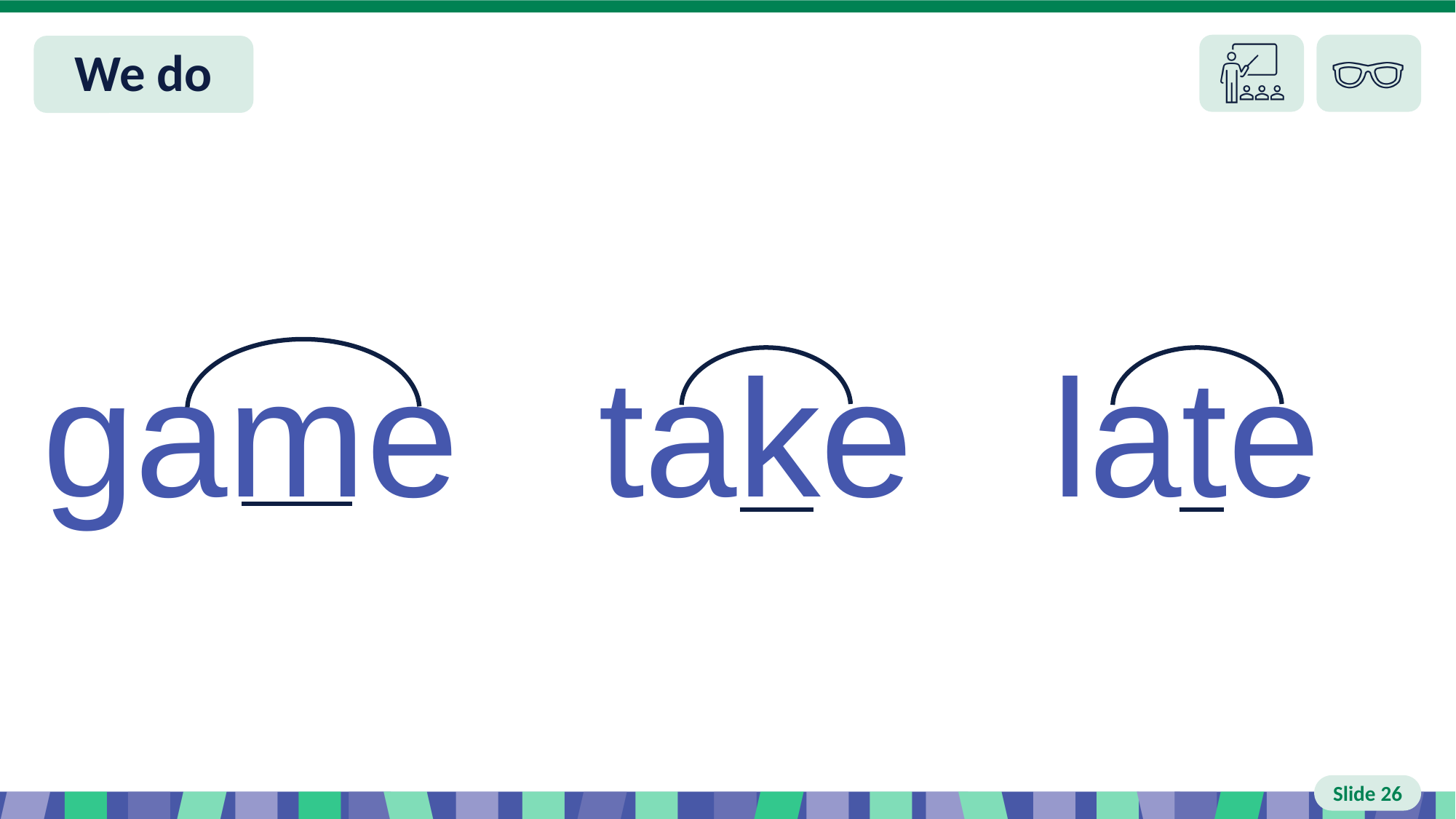

# Slide 26 We do

game   take   late